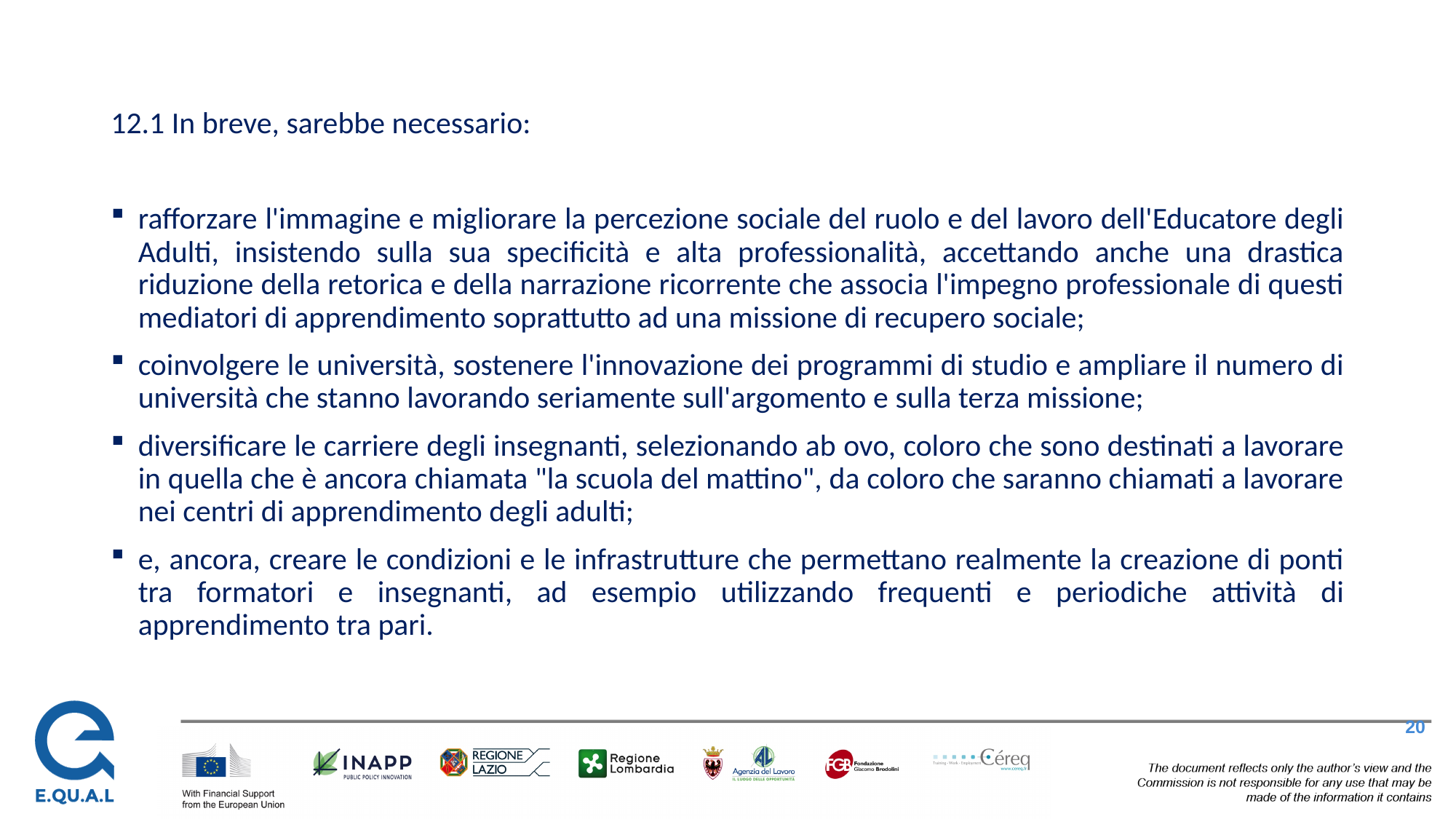

#
12.1 In breve, sarebbe necessario:

rafforzare l'immagine e migliorare la percezione sociale del ruolo e del lavoro dell'Educatore degli Adulti, insistendo sulla sua specificità e alta professionalità, accettando anche una drastica riduzione della retorica e della narrazione ricorrente che associa l'impegno professionale di questi mediatori di apprendimento soprattutto ad una missione di recupero sociale;
coinvolgere le università, sostenere l'innovazione dei programmi di studio e ampliare il numero di università che stanno lavorando seriamente sull'argomento e sulla terza missione;
diversificare le carriere degli insegnanti, selezionando ab ovo, coloro che sono destinati a lavorare in quella che è ancora chiamata "la scuola del mattino", da coloro che saranno chiamati a lavorare nei centri di apprendimento degli adulti;
e, ancora, creare le condizioni e le infrastrutture che permettano realmente la creazione di ponti tra formatori e insegnanti, ad esempio utilizzando frequenti e periodiche attività di apprendimento tra pari.